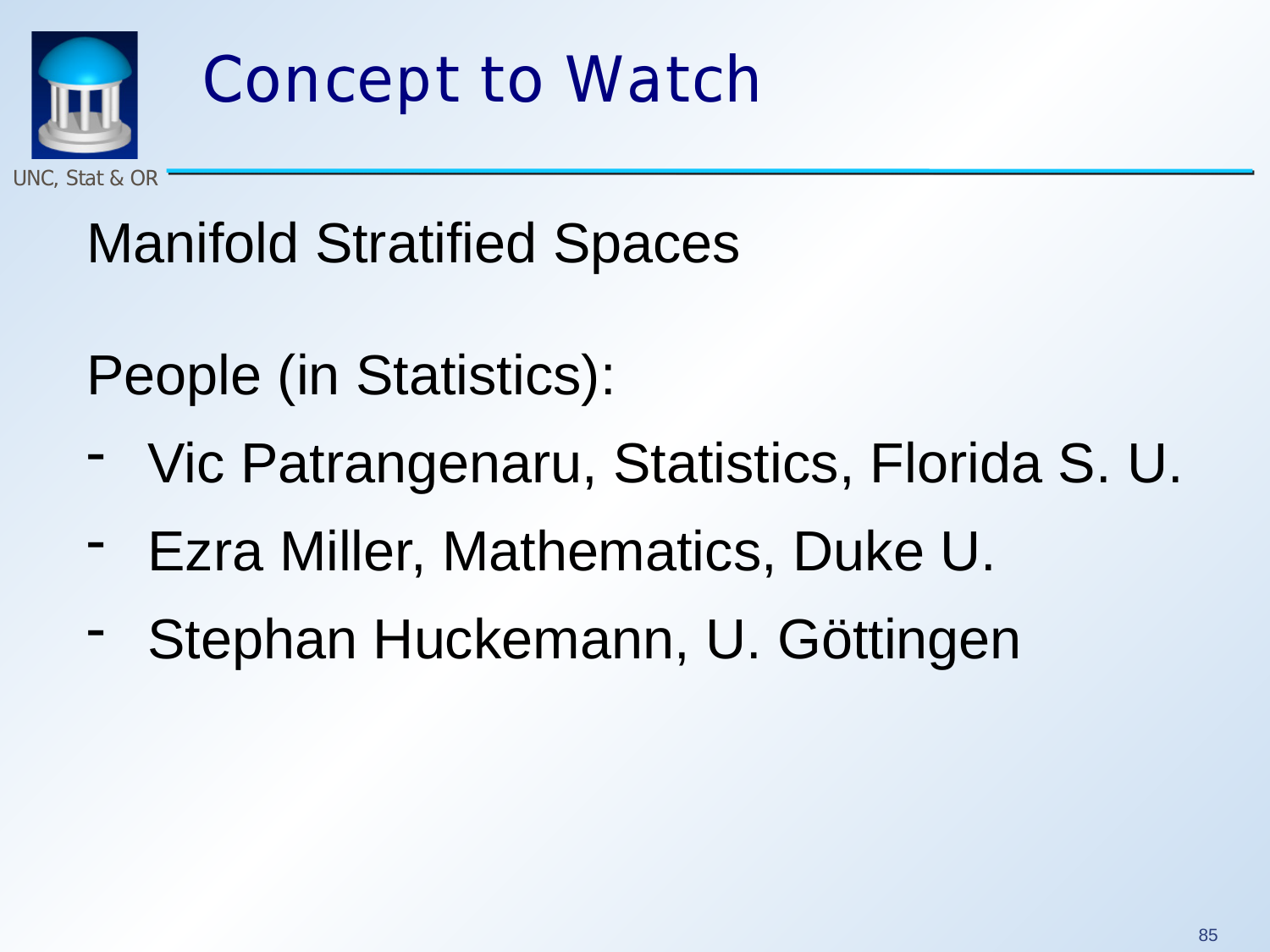

# Concept to Watch
Manifold Stratified Spaces

People (in Statistics):
  Vic Patrangenaru, Statistics, Florida S. U.
  Ezra Miller, Mathematics, Duke U.
  Stephan Huckemann, U. Göttingen